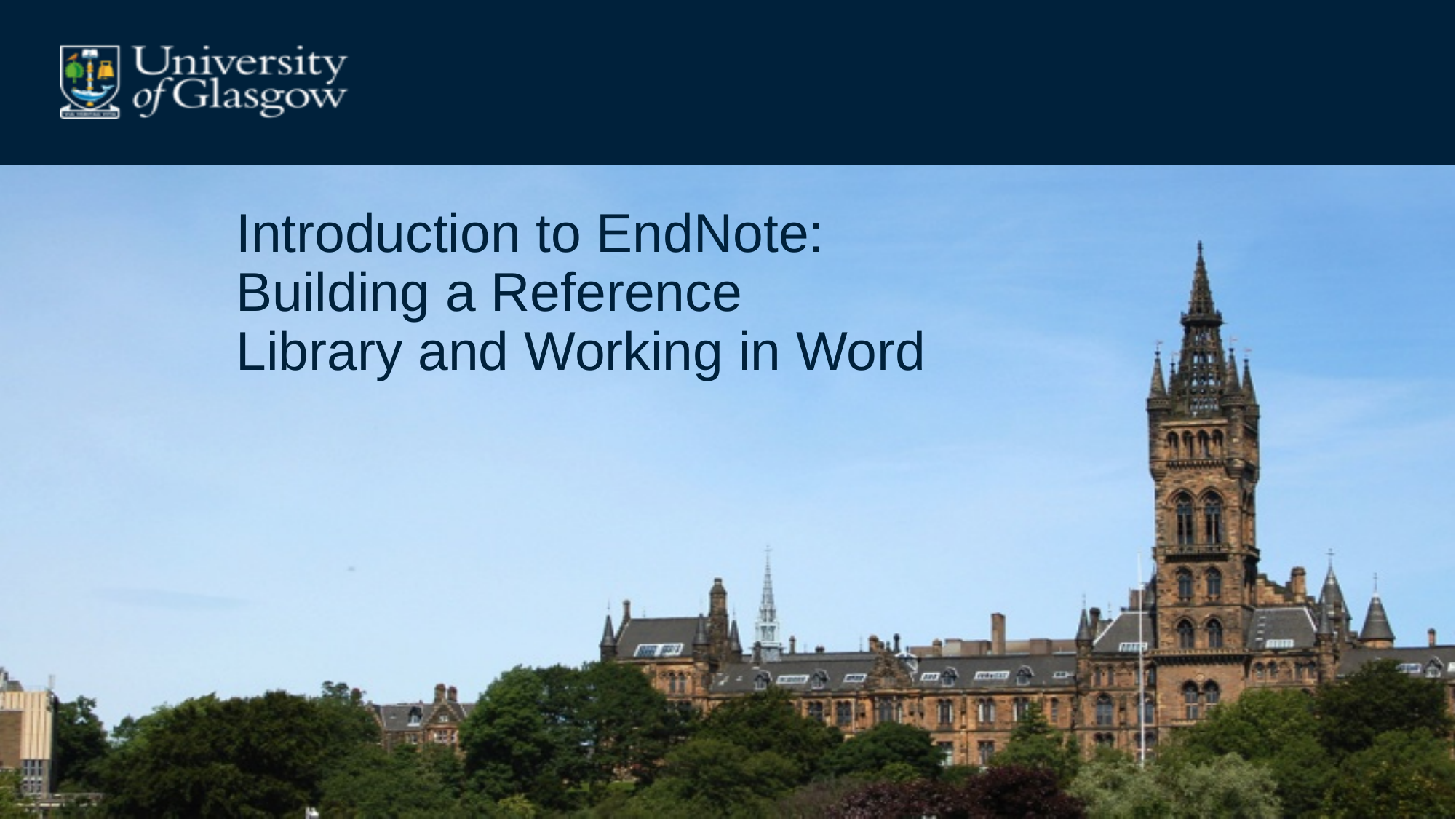

# Introduction to EndNote: Building a Reference Library and Working in Word